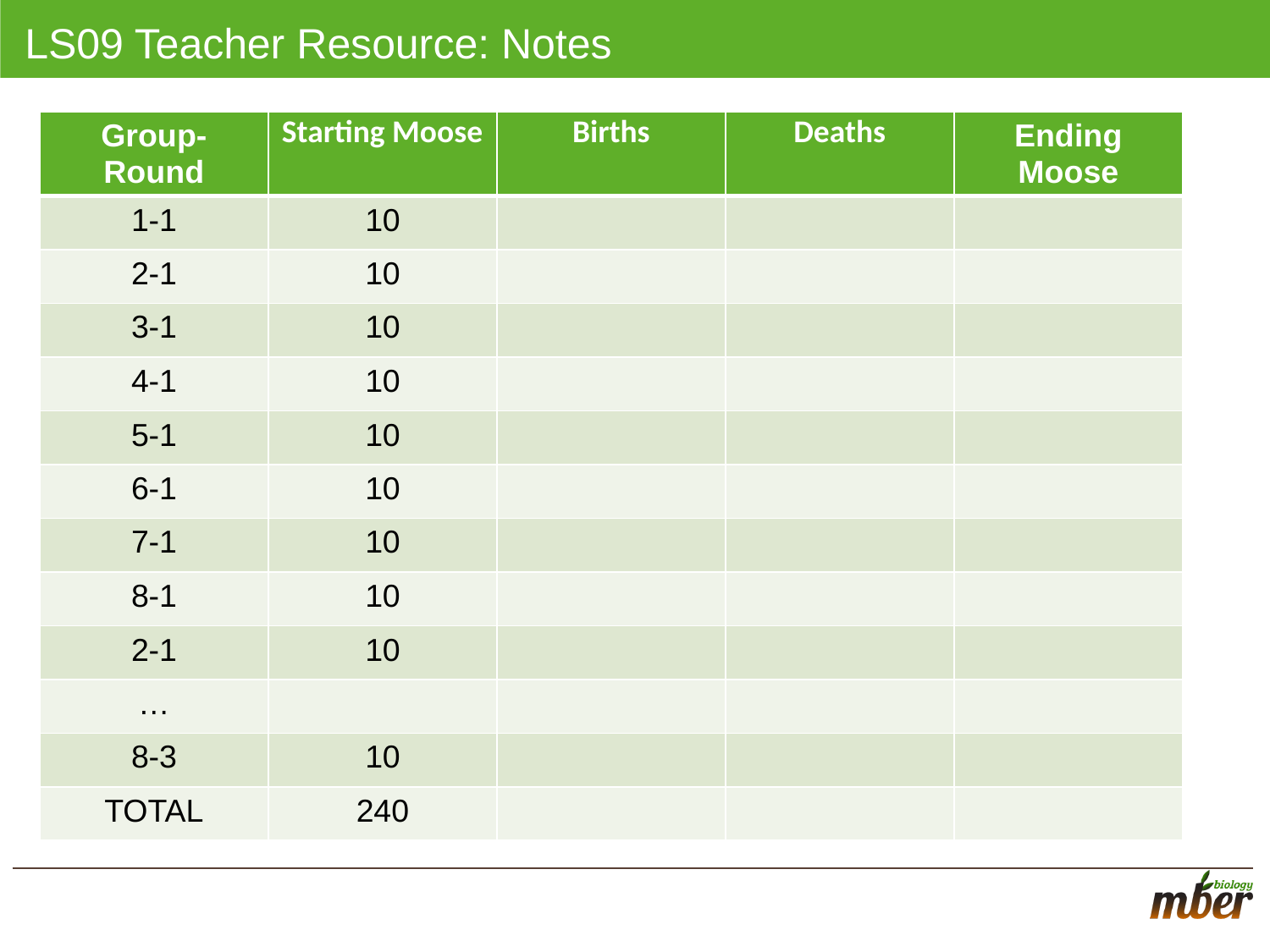

# LS09 Teacher Resource: Notes
| Group-Round | Starting Moose | Births | Deaths | Ending Moose |
| --- | --- | --- | --- | --- |
| 1-1 | 10 |  |  |  |
| 2-1 | 10 |  |  |  |
| 3-1 | 10 |  |  |  |
| 4-1 | 10 |  |  |  |
| 5-1 | 10 |  |  |  |
| 6-1 | 10 |  |  |  |
| 7-1 | 10 |  |  |  |
| 8-1 | 10 |  |  |  |
| 2-1 | 10 |  |  |  |
| … |  |  |  |  |
| 8-3 | 10 |  |  |  |
| TOTAL | 240 |  |  |  |